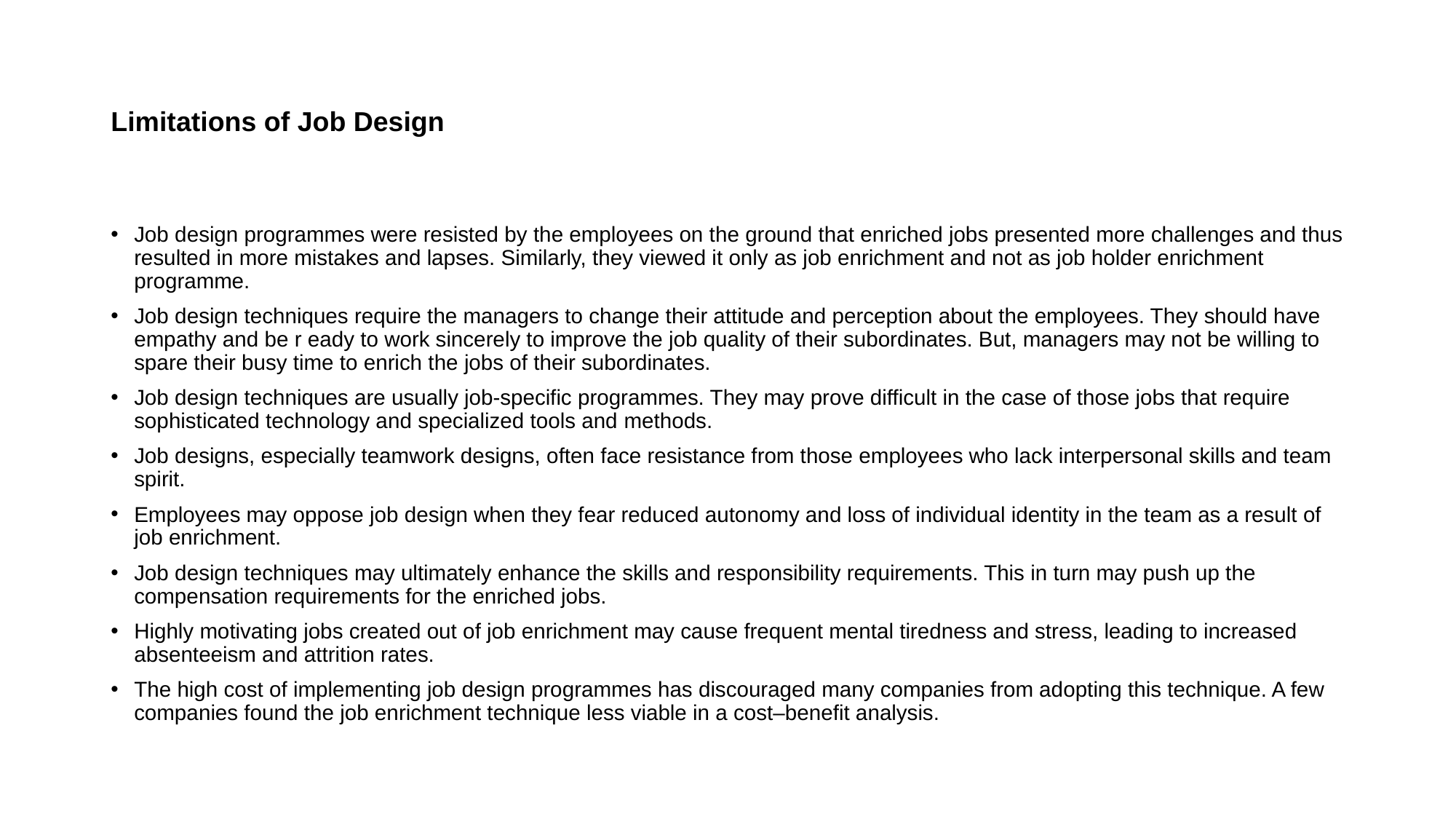

# Limitations of Job Design
Job design programmes were resisted by the employees on the ground that enriched jobs presented more challenges and thus resulted in more mistakes and lapses. Similarly, they viewed it only as job enrichment and not as job holder enrichment programme.
Job design techniques require the managers to change their attitude and perception about the employees. They should have empathy and be r eady to work sincerely to improve the job quality of their subordinates. But, managers may not be willing to spare their busy time to enrich the jobs of their subordinates.
Job design techniques are usually job-specific programmes. They may prove difficult in the case of those jobs that require sophisticated technology and specialized tools and methods.
Job designs, especially teamwork designs, often face resistance from those employees who lack interpersonal skills and team spirit.
Employees may oppose job design when they fear reduced autonomy and loss of individual identity in the team as a result of job enrichment.
Job design techniques may ultimately enhance the skills and responsibility requirements. This in turn may push up the compensation requirements for the enriched jobs.
Highly motivating jobs created out of job enrichment may cause frequent mental tiredness and stress, leading to increased absenteeism and attrition rates.
The high cost of implementing job design programmes has discouraged many companies from adopting this technique. A few companies found the job enrichment technique less viable in a cost–benefit analysis.